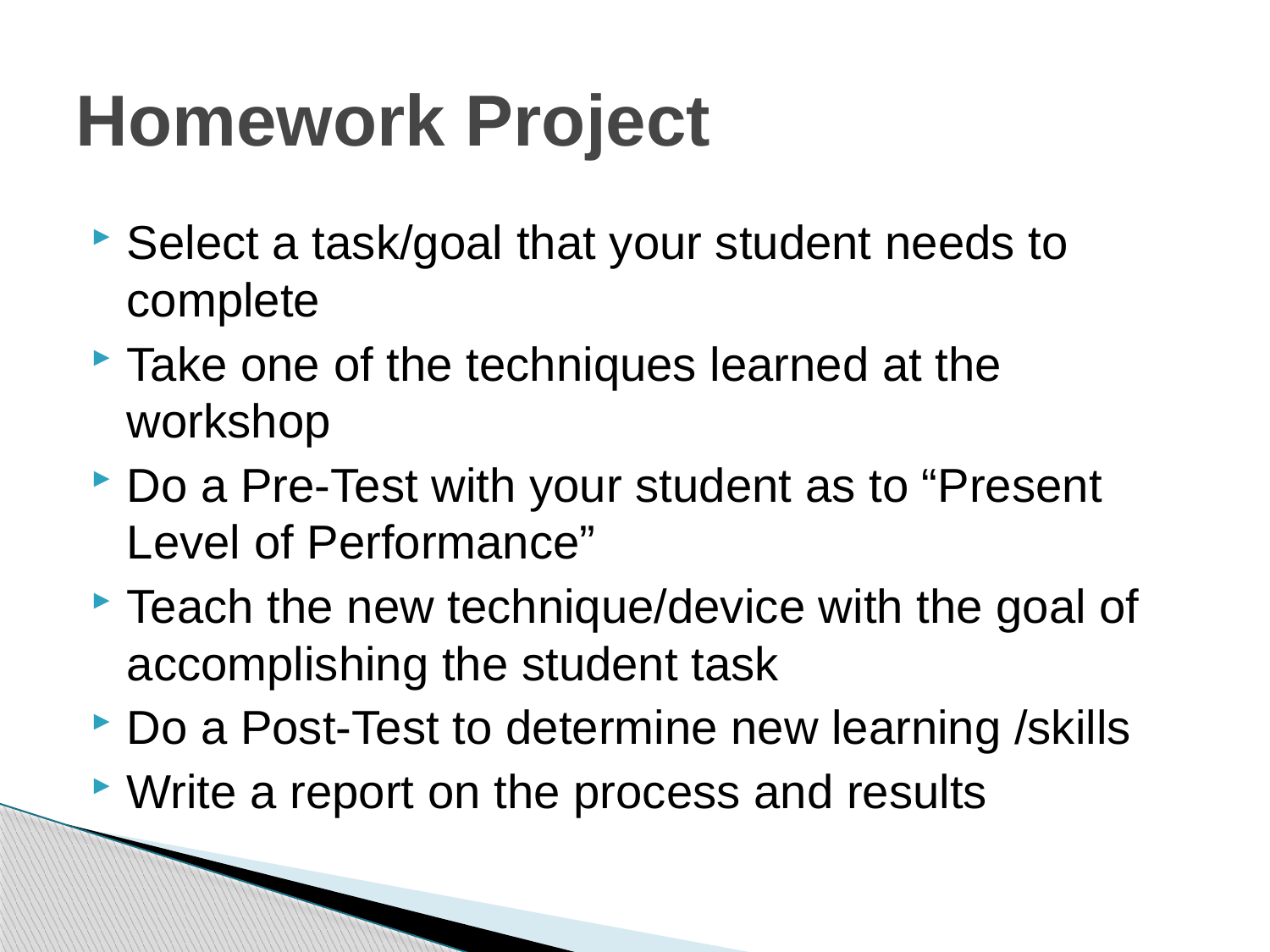

# Homework Project
Select a task/goal that your student needs to complete
Take one of the techniques learned at the workshop
Do a Pre-Test with your student as to “Present Level of Performance”
Teach the new technique/device with the goal of accomplishing the student task
Do a Post-Test to determine new learning /skills
Write a report on the process and results